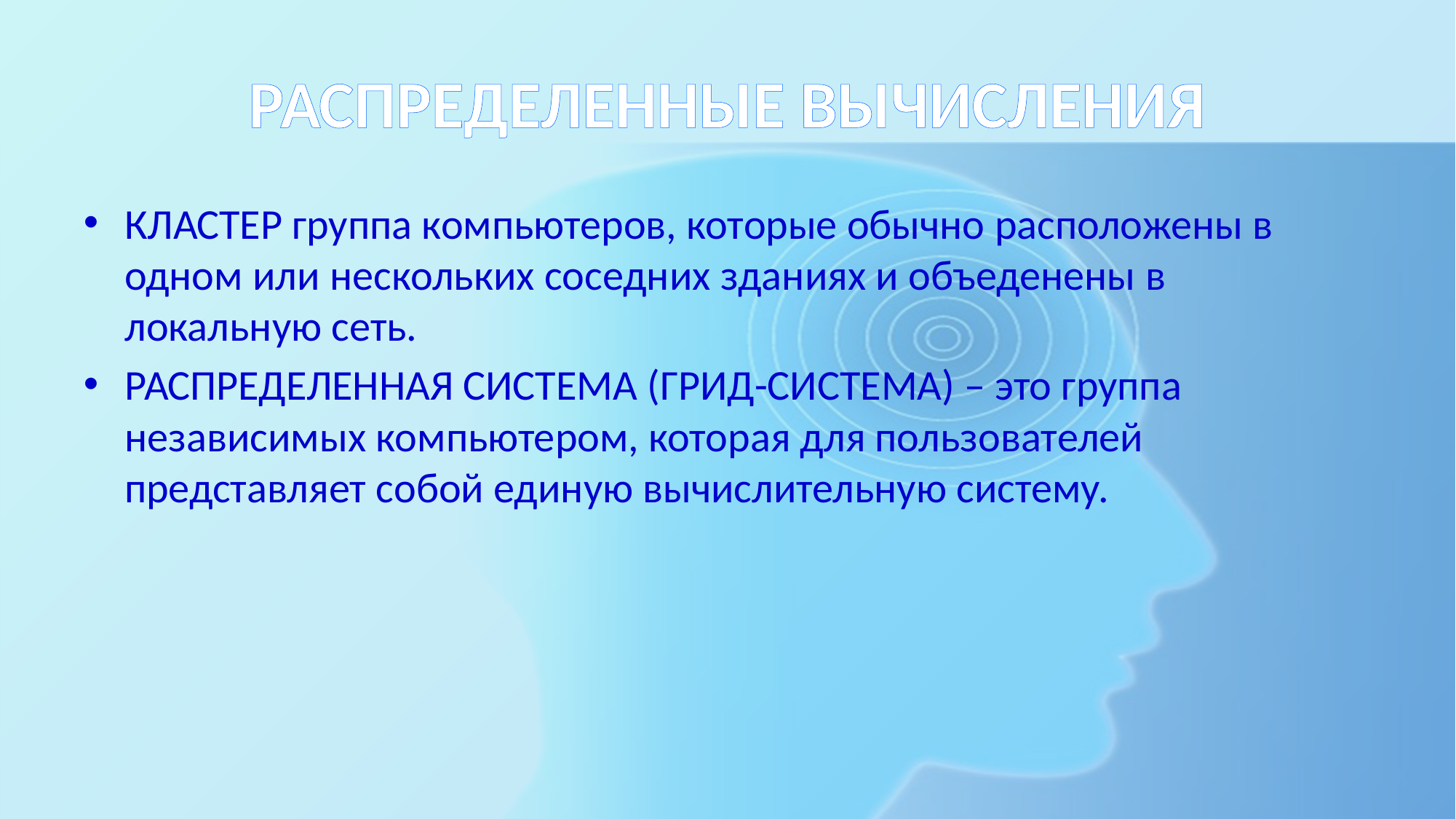

# РАСПРЕДЕЛЕННЫЕ ВЫЧИСЛЕНИЯ
КЛАСТЕР группа компьютеров, которые обычно расположены в одном или нескольких соседних зданиях и объеденены в локальную сеть.
РАСПРЕДЕЛЕННАЯ СИСТЕМА (ГРИД-СИСТЕМА) – это группа независимых компьютером, которая для пользователей представляет собой единую вычислительную систему.